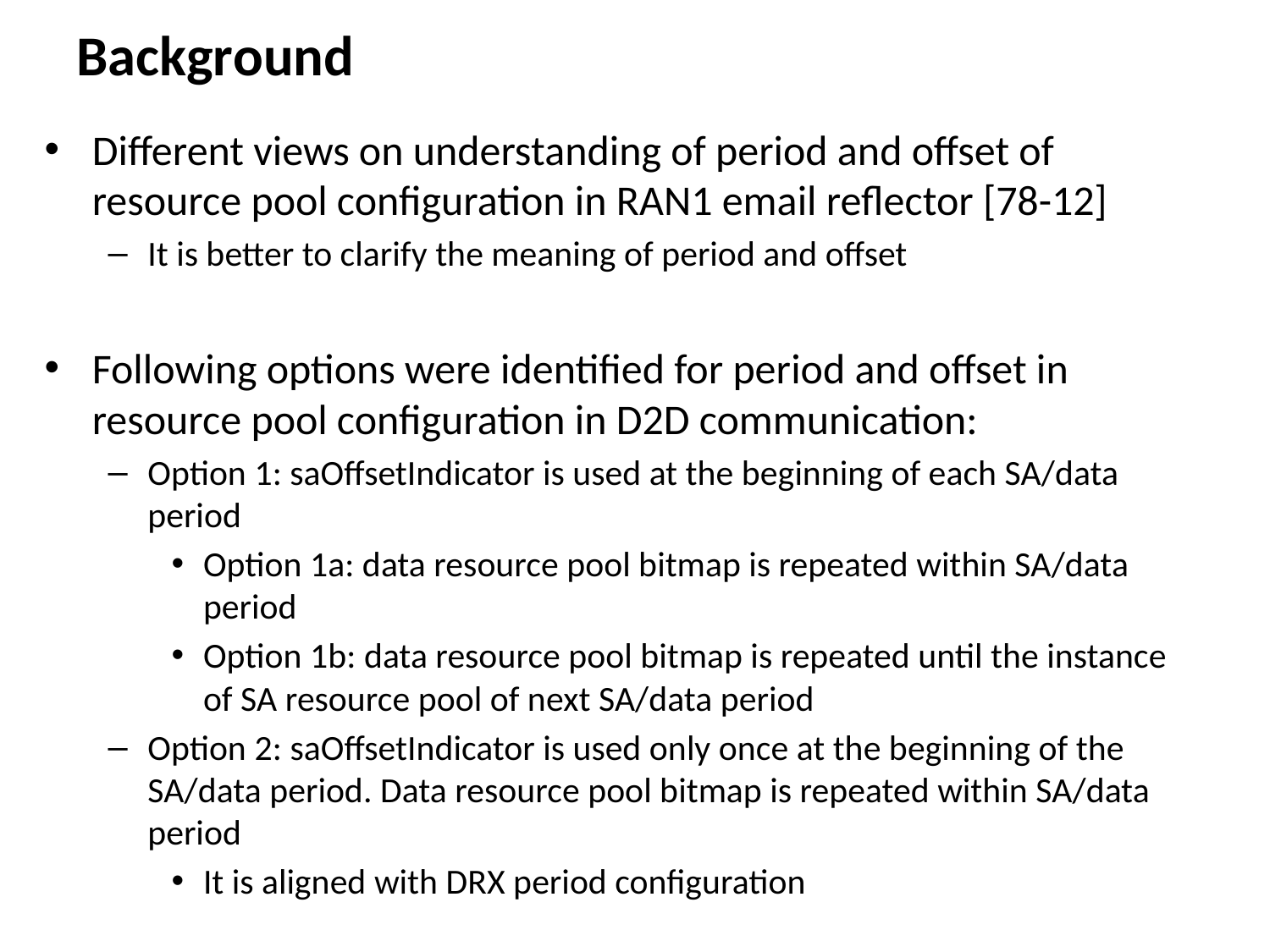

Background
Different views on understanding of period and offset of resource pool configuration in RAN1 email reflector [78-12]
It is better to clarify the meaning of period and offset

Following options were identified for period and offset in resource pool configuration in D2D communication:
Option 1: saOffsetIndicator is used at the beginning of each SA/data period
Option 1a: data resource pool bitmap is repeated within SA/data period
Option 1b: data resource pool bitmap is repeated until the instance of SA resource pool of next SA/data period
Option 2: saOffsetIndicator is used only once at the beginning of the SA/data period. Data resource pool bitmap is repeated within SA/data period
It is aligned with DRX period configuration